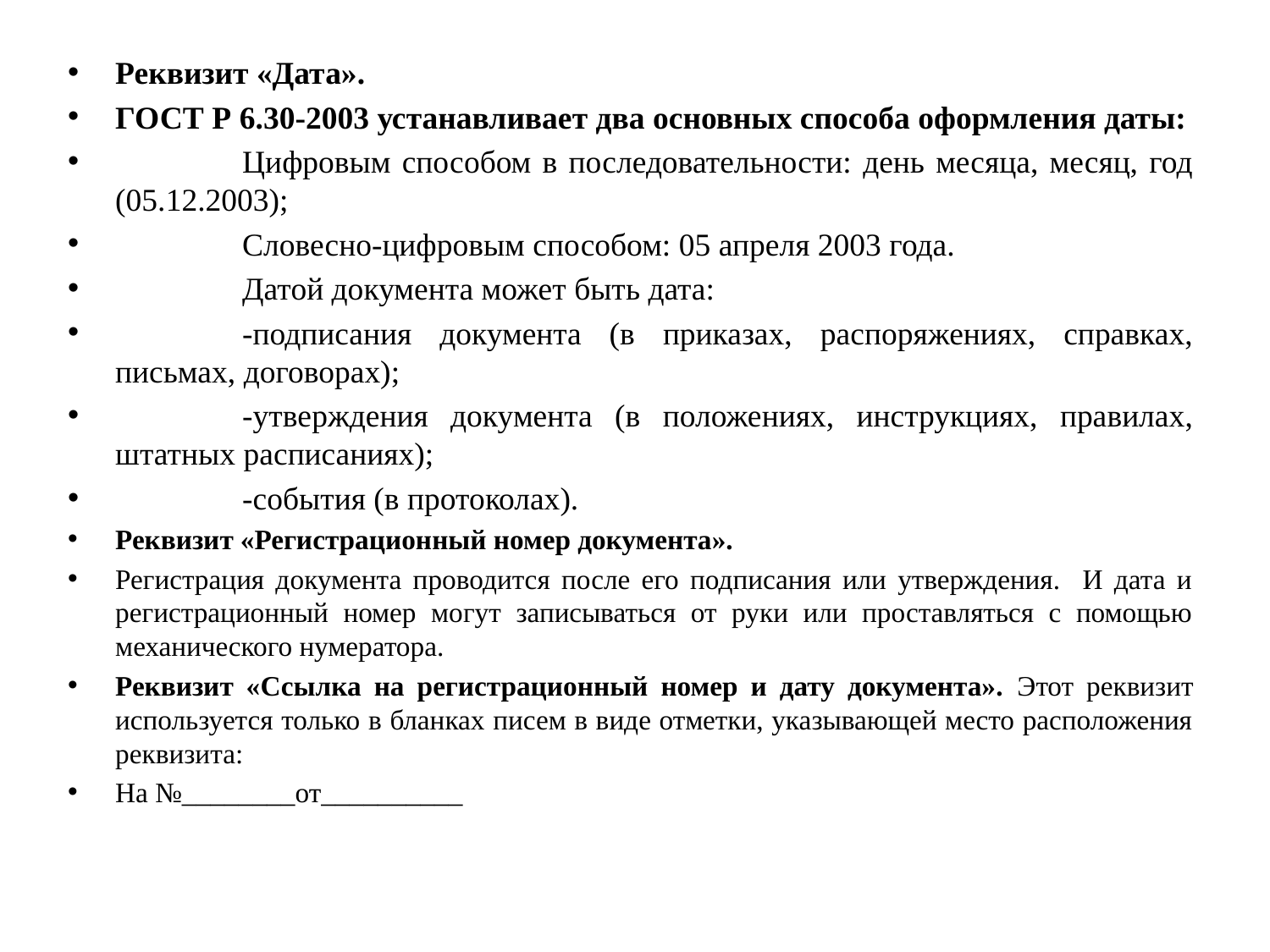

Реквизит «Дата».
ГОСТ Р 6.30-2003 устанавливает два основных способа оформления даты:
	Цифровым способом в последовательности: день месяца, месяц, год (05.12.2003);
	Словесно-цифровым способом: 05 апреля 2003 года.
	Датой документа может быть дата:
	-подписания документа (в приказах, распоряжениях, справках, письмах, договорах);
	-утверждения документа (в положениях, инструкциях, правилах, штатных расписаниях);
	-события (в протоколах).
Реквизит «Регистрационный номер документа».
Регистрация документа проводится после его подписания или утверждения.  И дата и регистрационный номер могут записываться от руки или проставляться с помощью механического нумератора.
Реквизит «Ссылка на регистрационный номер и дату документа». Этот реквизит используется только в бланках писем в виде отметки, указывающей место расположения реквизита:
На №________от__________